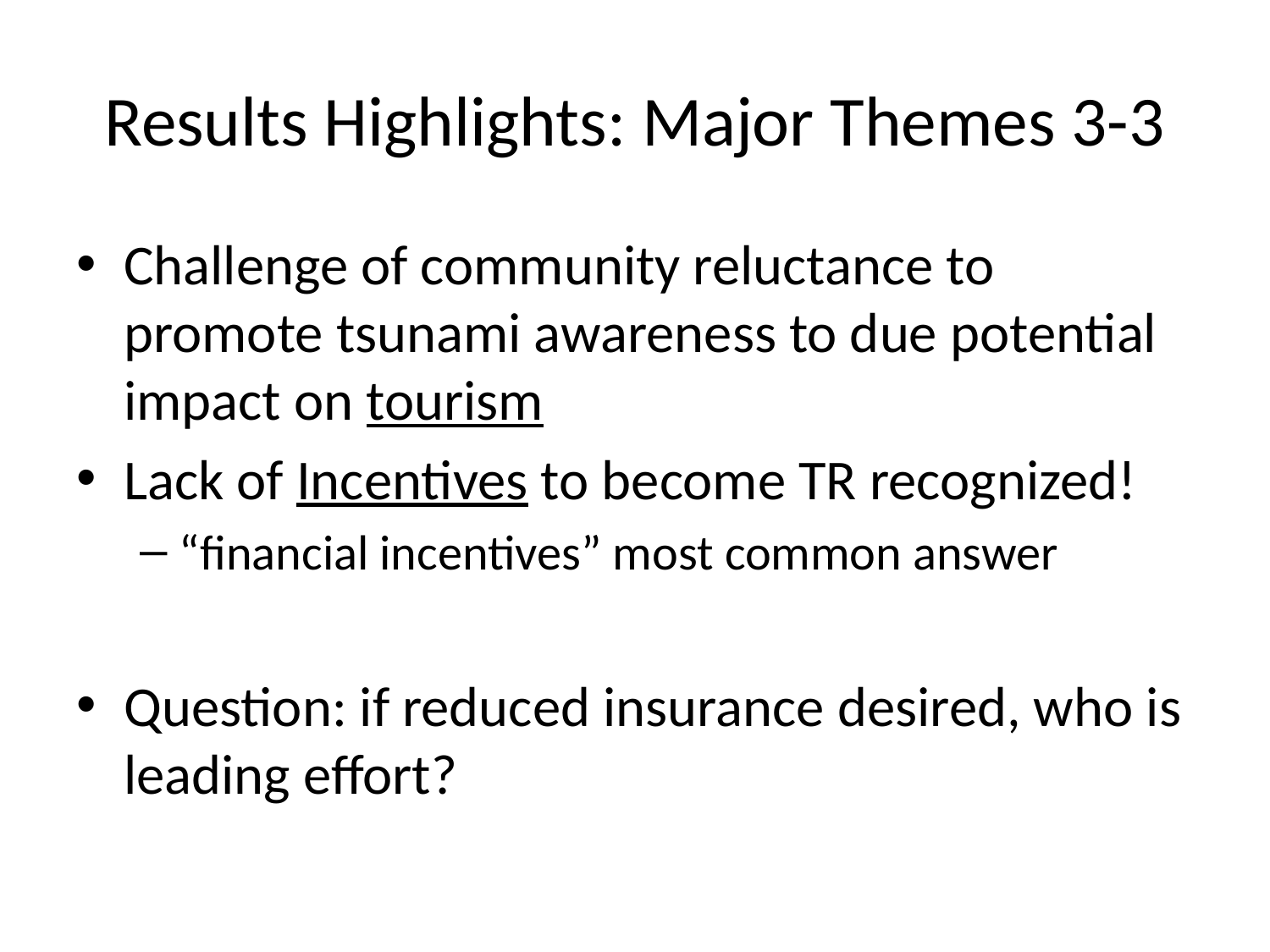

# Results Highlights: Major Themes 3-3
Challenge of community reluctance to promote tsunami awareness to due potential impact on tourism
Lack of Incentives to become TR recognized!
“financial incentives” most common answer

Question: if reduced insurance desired, who is leading effort?